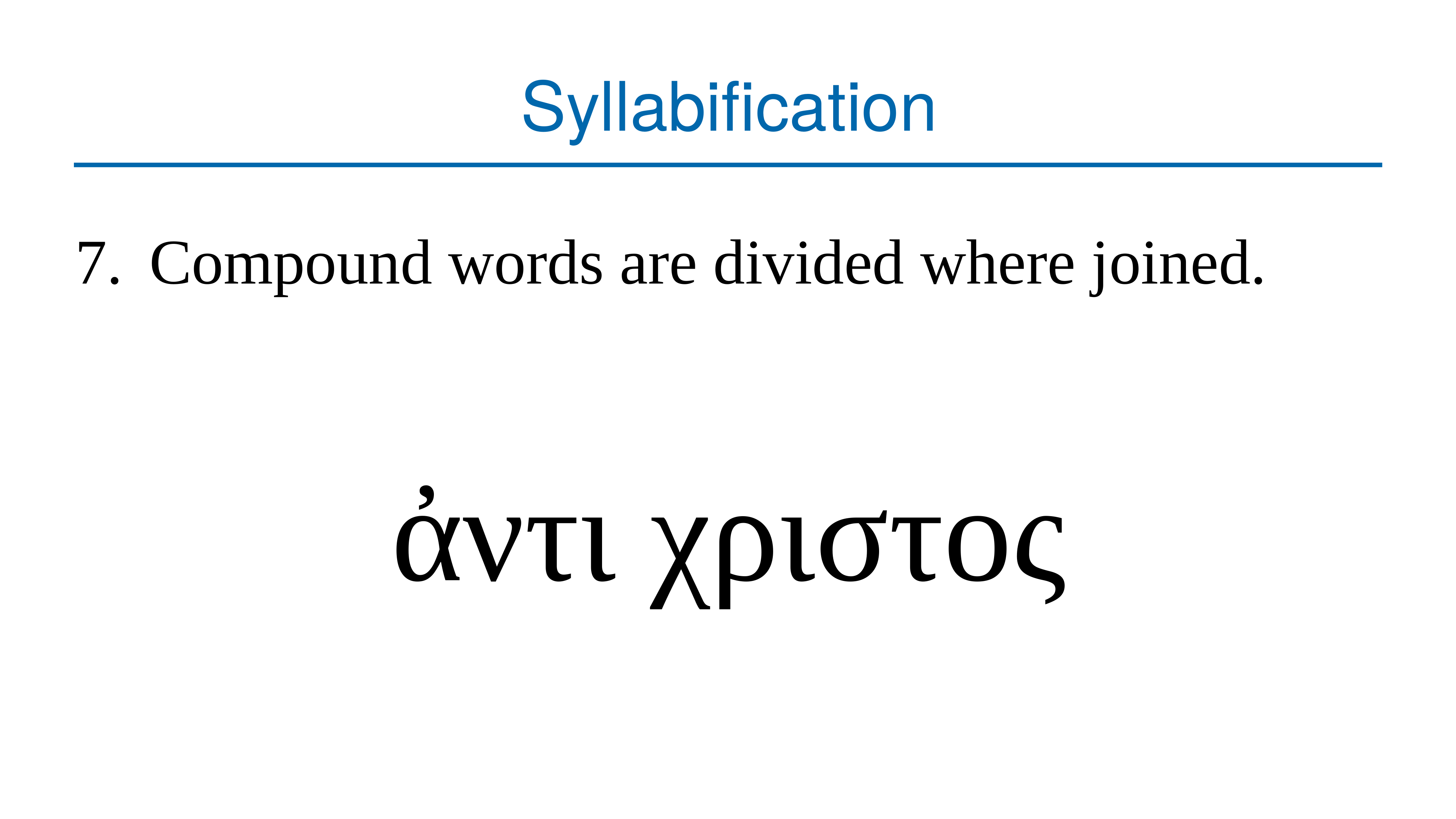

# Syllabification
Compound words are divided where joined.
ἀντι χριστος